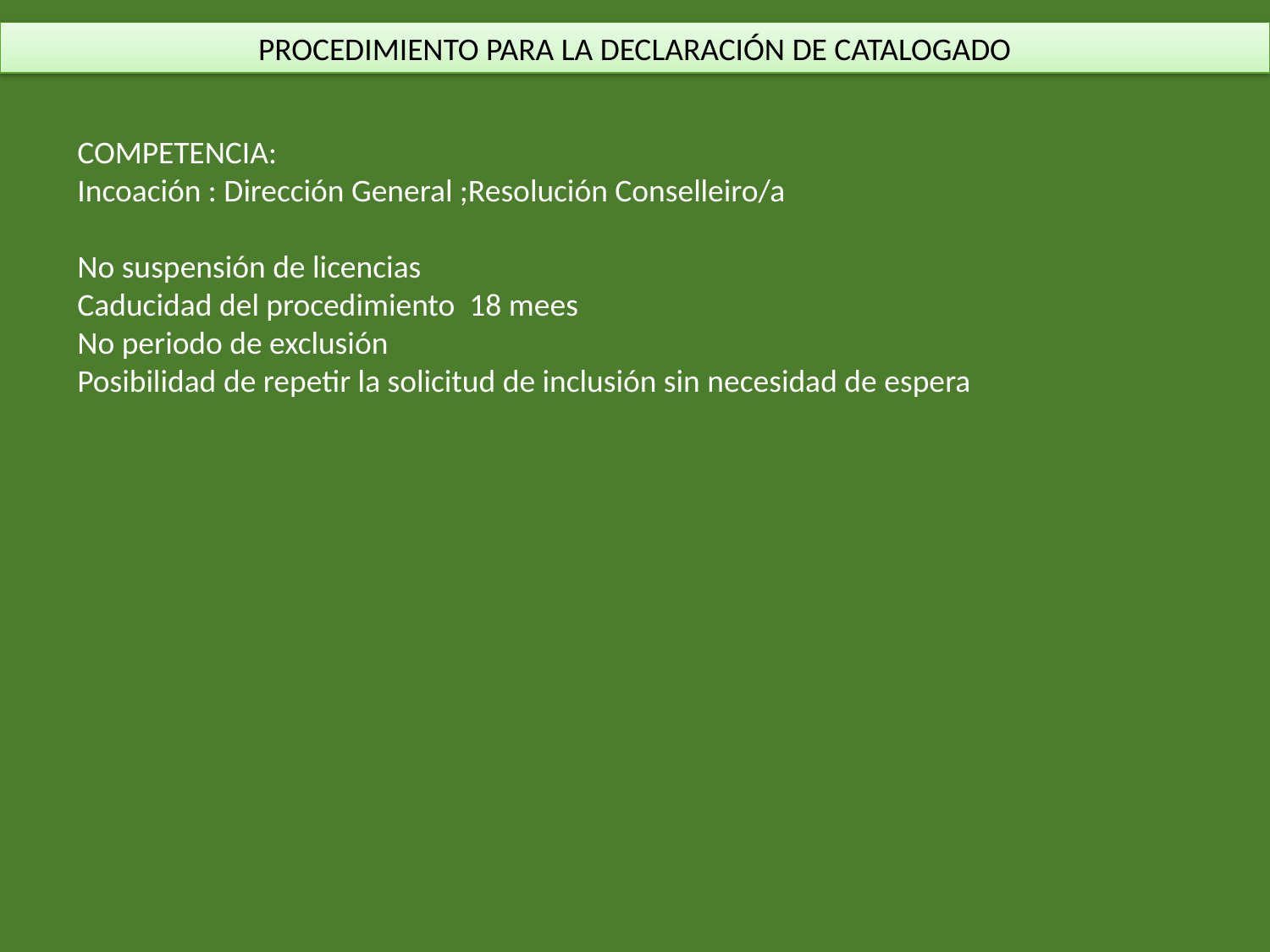

PROCEDIMIENTO PARA LA DECLARACIÓN DE CATALOGADO
COMPETENCIA:
Incoación : Dirección General ;Resolución Conselleiro/a

No suspensión de licencias
Caducidad del procedimiento  18 mees
No periodo de exclusión
Posibilidad de repetir la solicitud de inclusión sin necesidad de espera